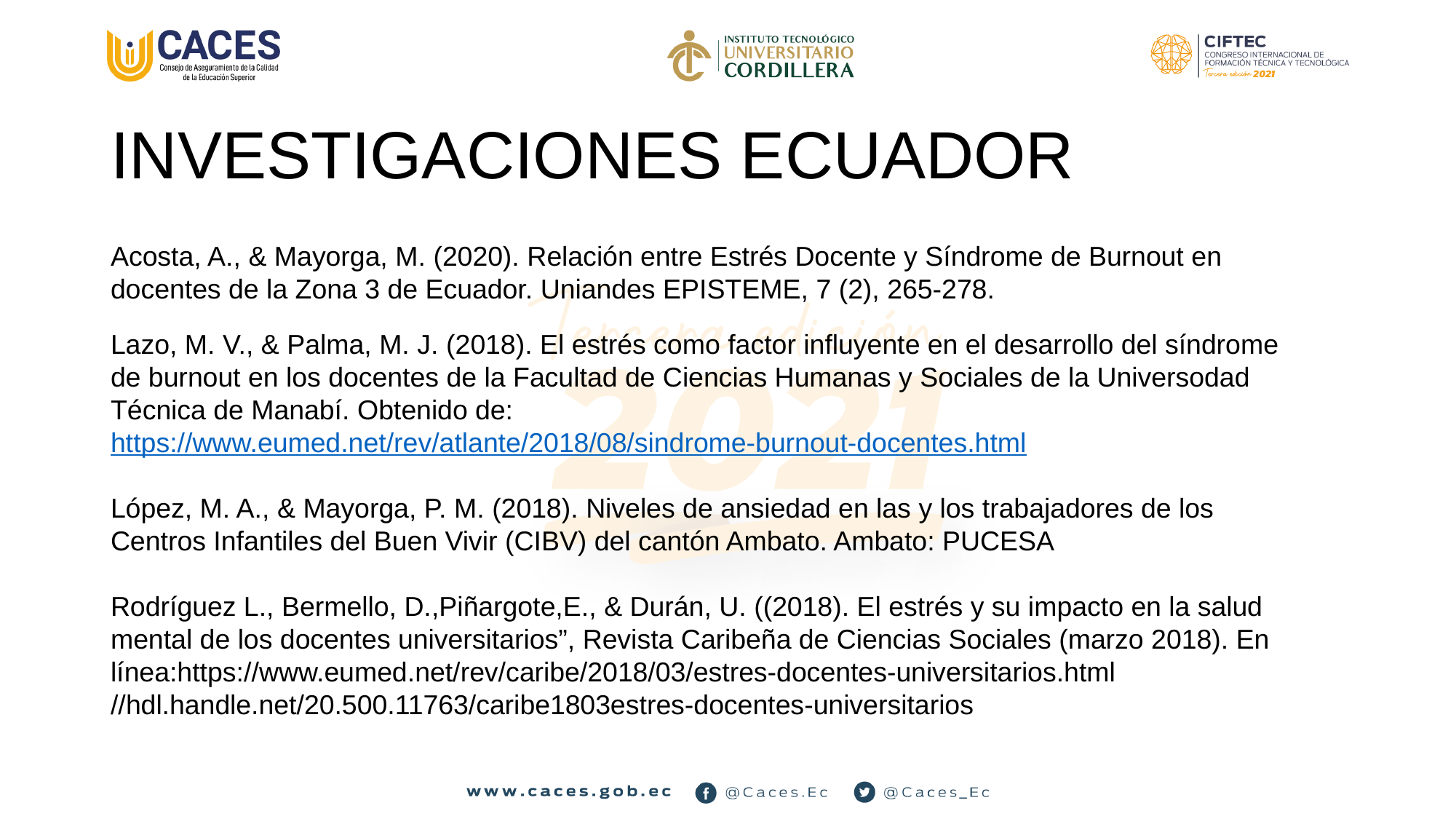

# INVESTIGACIONES ECUADOR
Acosta, A., & Mayorga, M. (2020). Relación entre Estrés Docente y Síndrome de Burnout en docentes de la Zona 3 de Ecuador. Uniandes EPISTEME, 7 (2), 265-278.

Lazo, M. V., & Palma, M. J. (2018). El estrés como factor influyente en el desarrollo del síndrome de burnout en los docentes de la Facultad de Ciencias Humanas y Sociales de la Universodad Técnica de Manabí. Obtenido de: https://www.eumed.net/rev/atlante/2018/08/sindrome-burnout-docentes.html

López, M. A., & Mayorga, P. M. (2018). Niveles de ansiedad en las y los trabajadores de los Centros Infantiles del Buen Vivir (CIBV) del cantón Ambato. Ambato: PUCESA

Rodríguez L., Bermello, D.,Piñargote,E., & Durán, U. ((2018). El estrés y su impacto en la salud mental de los docentes universitarios”, Revista Caribeña de Ciencias Sociales (marzo 2018). En línea:https://www.eumed.net/rev/caribe/2018/03/estres-docentes-universitarios.html
//hdl.handle.net/20.500.11763/caribe1803estres-docentes-universitarios